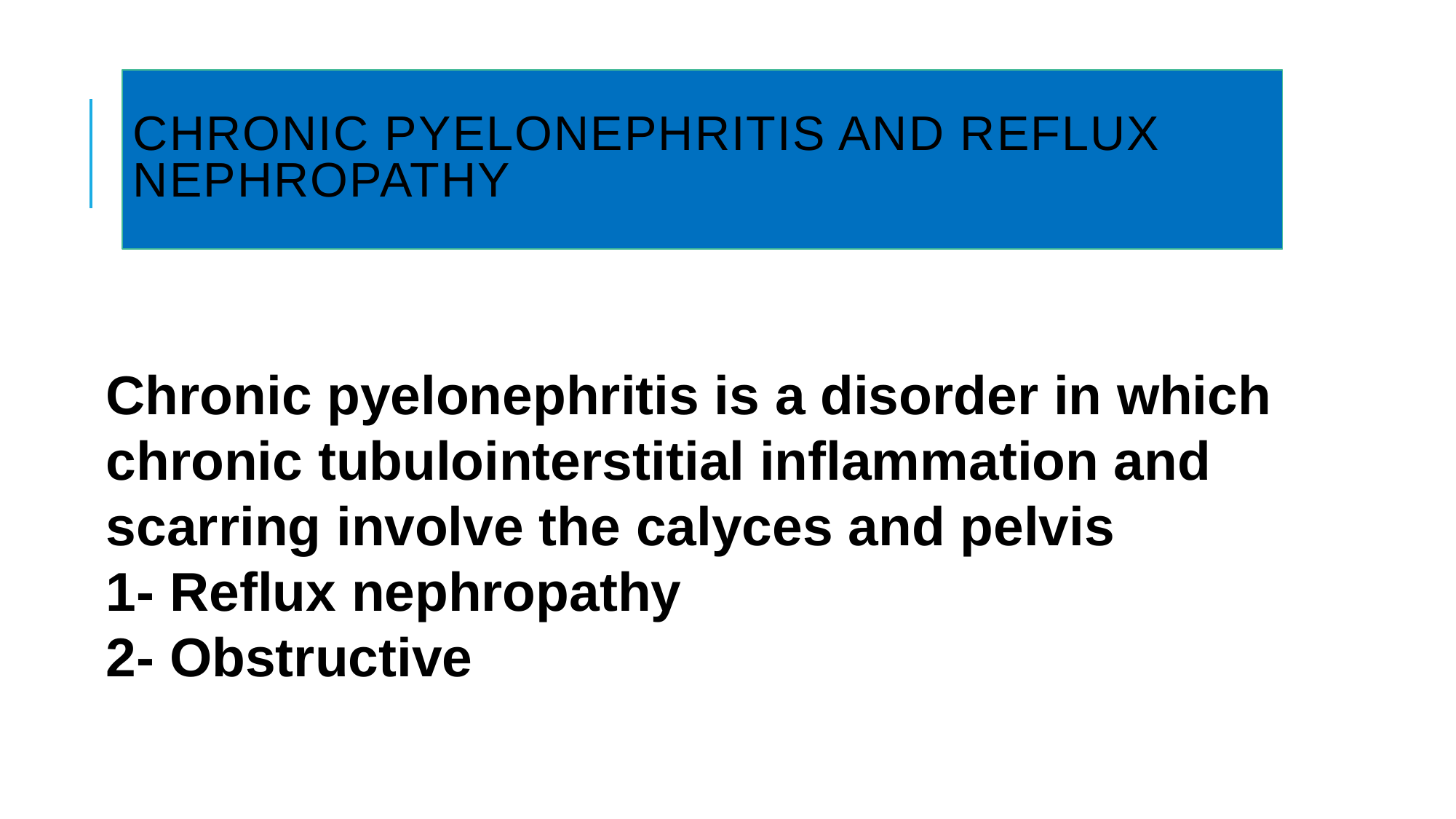

# Chronic pyelonephritis and reflux nephropathy
Chronic pyelonephritis is a disorder in which chronic tubulointerstitial inflammation and scarring involve the calyces and pelvis
1- Reflux nephropathy
2- Obstructive